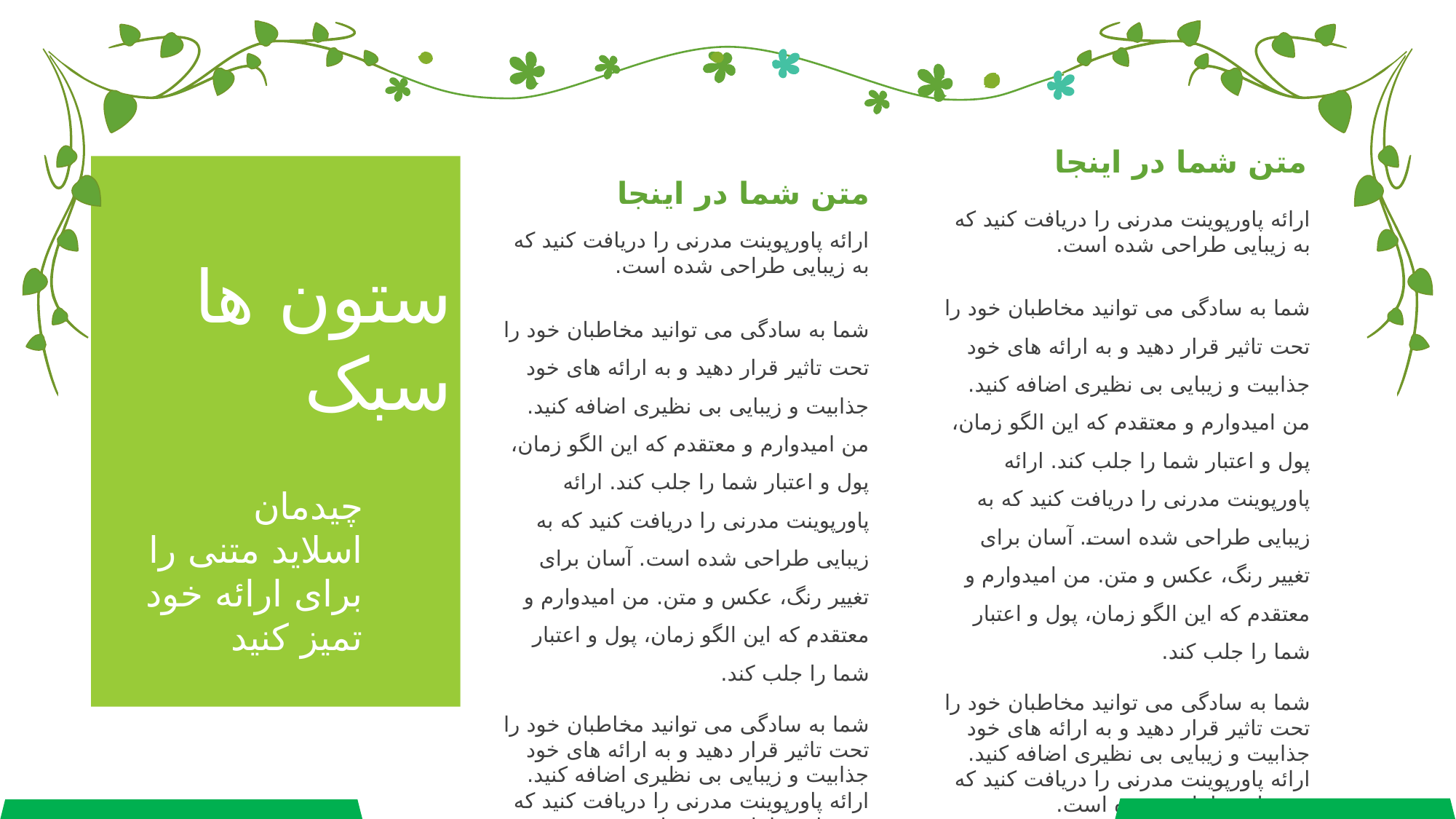

متن شما در اینجا
ارائه پاورپوینت مدرنی را دریافت کنید که به زیبایی طراحی شده است.

شما به سادگی می توانید مخاطبان خود را تحت تاثیر قرار دهید و به ارائه های خود جذابیت و زیبایی بی نظیری اضافه کنید. من امیدوارم و معتقدم که این الگو زمان، پول و اعتبار شما را جلب کند. ارائه پاورپوینت مدرنی را دریافت کنید که به زیبایی طراحی شده است. آسان برای تغییر رنگ، عکس و متن. من امیدوارم و معتقدم که این الگو زمان، پول و اعتبار شما را جلب کند.

شما به سادگی می توانید مخاطبان خود را تحت تاثیر قرار دهید و به ارائه های خود جذابیت و زیبایی بی نظیری اضافه کنید. ارائه پاورپوینت مدرنی را دریافت کنید که به زیبایی طراحی شده است.

ارائه پاورپوینت مدرنی را دریافت کنید که به زیبایی طراحی شده است.

متن شما در اینجا
ارائه پاورپوینت مدرنی را دریافت کنید که به زیبایی طراحی شده است.

شما به سادگی می توانید مخاطبان خود را تحت تاثیر قرار دهید و به ارائه های خود جذابیت و زیبایی بی نظیری اضافه کنید. من امیدوارم و معتقدم که این الگو زمان، پول و اعتبار شما را جلب کند. ارائه پاورپوینت مدرنی را دریافت کنید که به زیبایی طراحی شده است. آسان برای تغییر رنگ، عکس و متن. من امیدوارم و معتقدم که این الگو زمان، پول و اعتبار شما را جلب کند.

شما به سادگی می توانید مخاطبان خود را تحت تاثیر قرار دهید و به ارائه های خود جذابیت و زیبایی بی نظیری اضافه کنید. ارائه پاورپوینت مدرنی را دریافت کنید که به زیبایی طراحی شده است.

ارائه پاورپوینت مدرنی را دریافت کنید که به زیبایی طراحی شده است.
ستون ها
سبک
چیدمان
اسلاید متنی را برای ارائه خود تمیز کنید